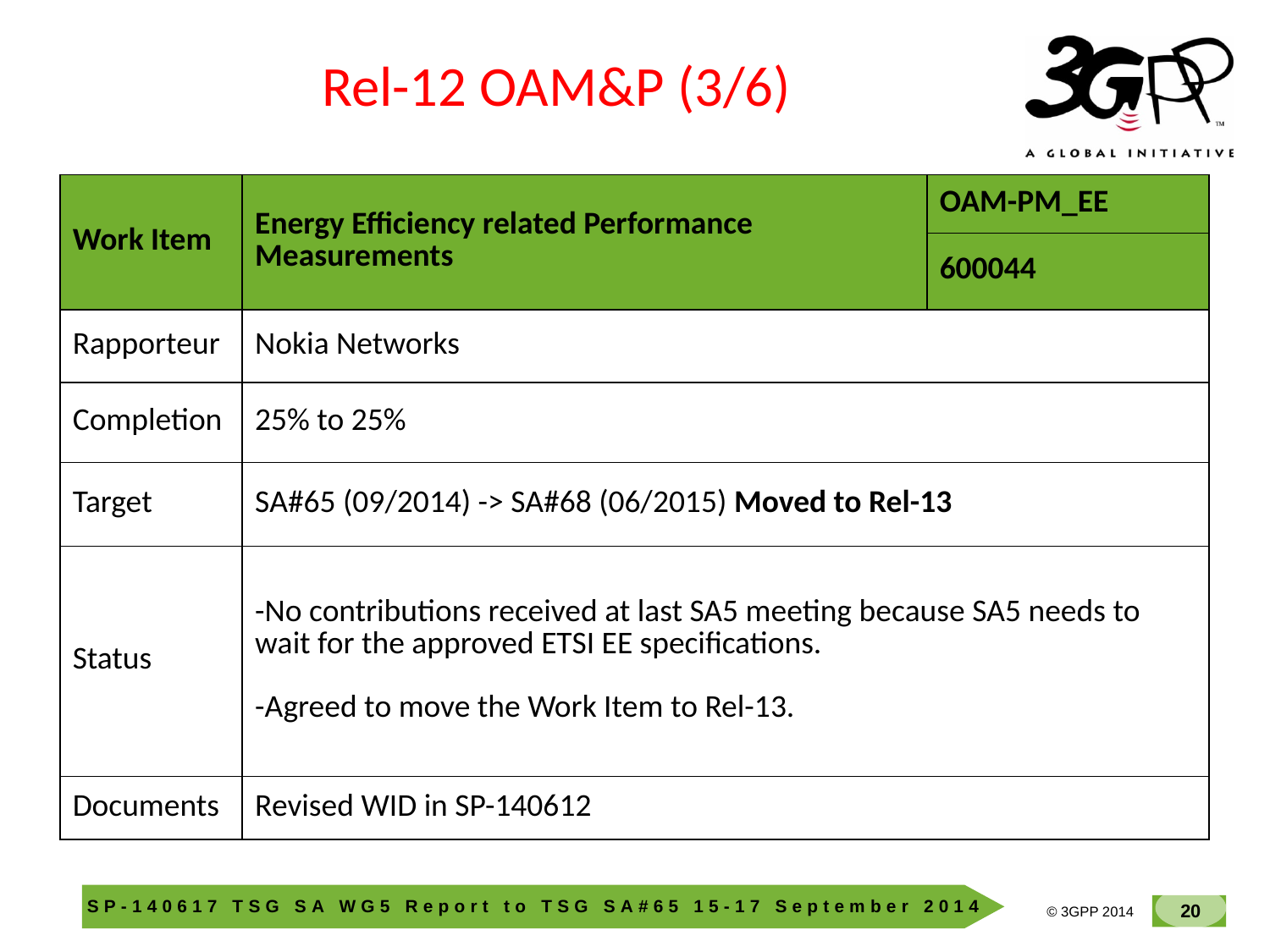

Rel-12 OAM&P (3/6)
| Work Item | Energy Efficiency related Performance Measurements | OAM-PM\_EE |
| --- | --- | --- |
|  |  | 600044 |
| Rapporteur | Nokia Networks |  |
| Completion | 25% to 25% |  |
| Target | SA#65 (09/2014) -> SA#68 (06/2015) Moved to Rel-13 |  |
| Status | -No contributions received at last SA5 meeting because SA5 needs to wait for the approved ETSI EE specifications. -Agreed to move the Work Item to Rel-13. |  |
| Documents | Revised WID in SP-140612 |  |